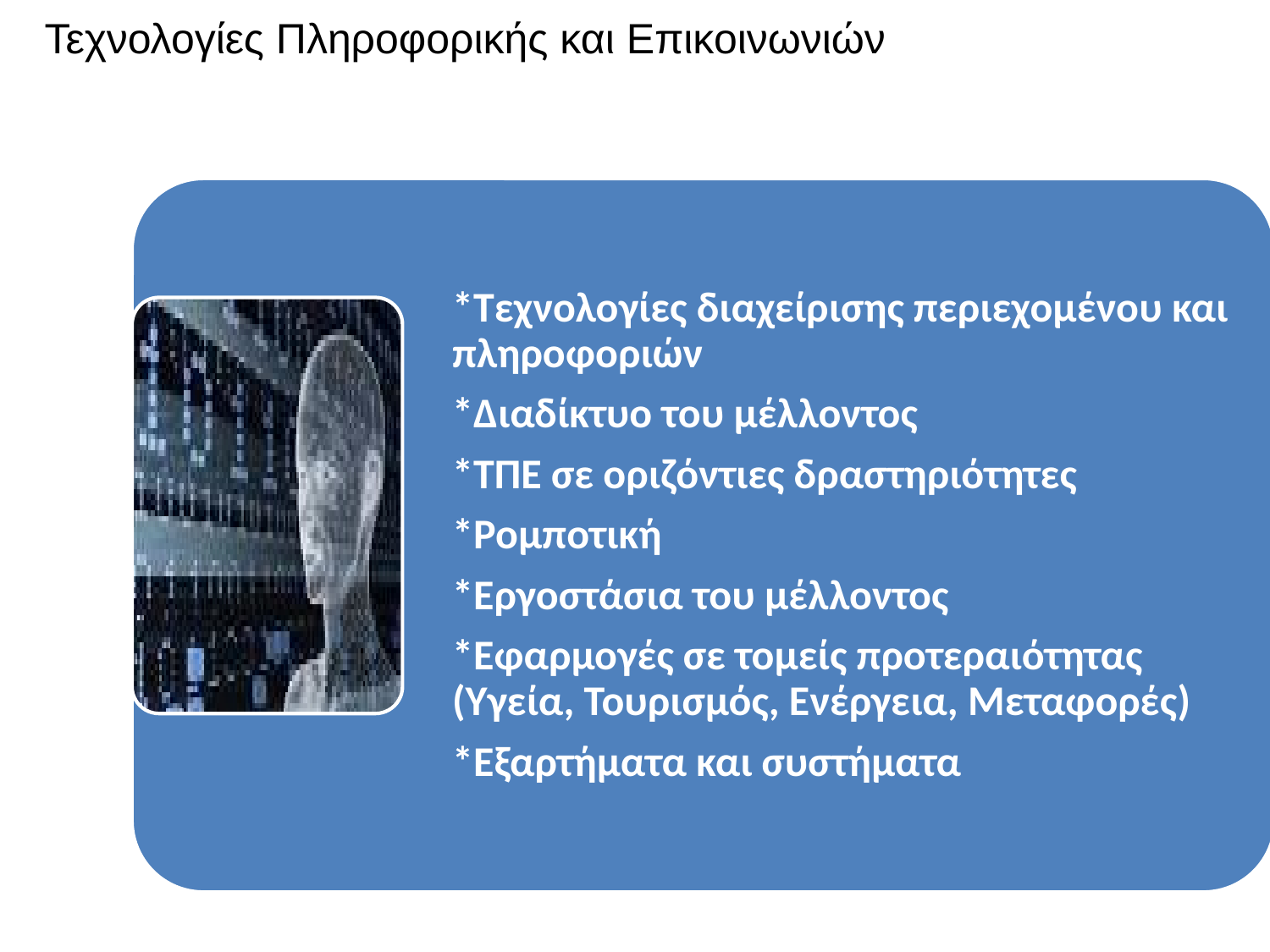

# Τεχνολογίες Πληροφορικής και Επικοινωνιών
*Τεχνολογίες διαχείρισης περιεχομένου και πληροφοριών
*Διαδίκτυο του μέλλοντος
*ΤΠΕ σε οριζόντιες δραστηριότητες
*Ρομποτική
*Εργοστάσια του μέλλοντος
*Εφαρμογές σε τομείς προτεραιότητας (Υγεία, Τουρισμός, Ενέργεια, Μεταφορές)
*Εξαρτήματα και συστήματα